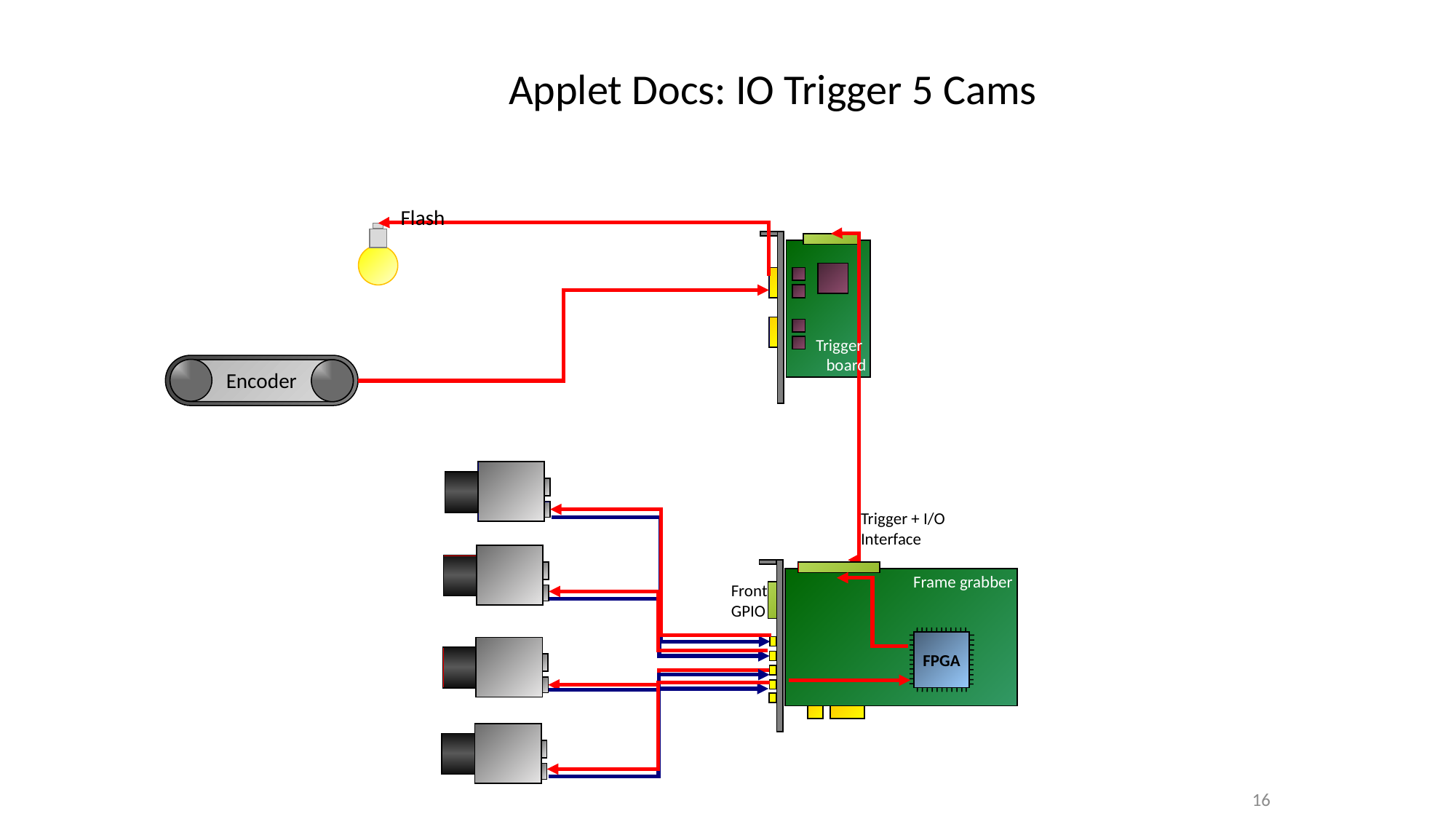

Applet Docs: IO Trigger 5 Cams
Flash

Trigger
board

Encoder

Trigger + I/O Interface

Frame grabber

FPGA

Front GPIO

16